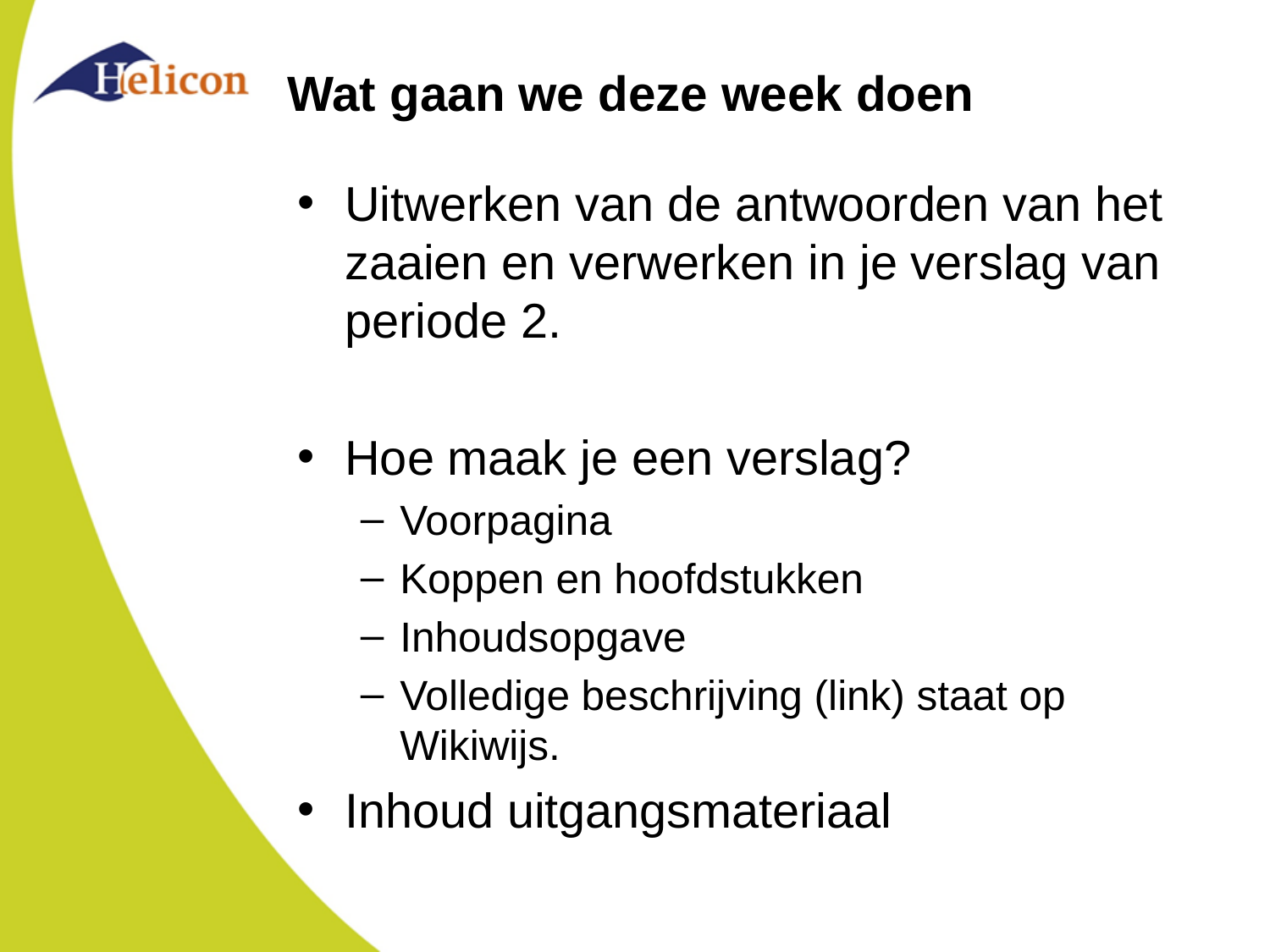

# Wat gaan we deze week doen
Uitwerken van de antwoorden van het zaaien en verwerken in je verslag van periode 2.

Hoe maak je een verslag?
Voorpagina
Koppen en hoofdstukken
Inhoudsopgave
Volledige beschrijving (link) staat op Wikiwijs.
Inhoud uitgangsmateriaal